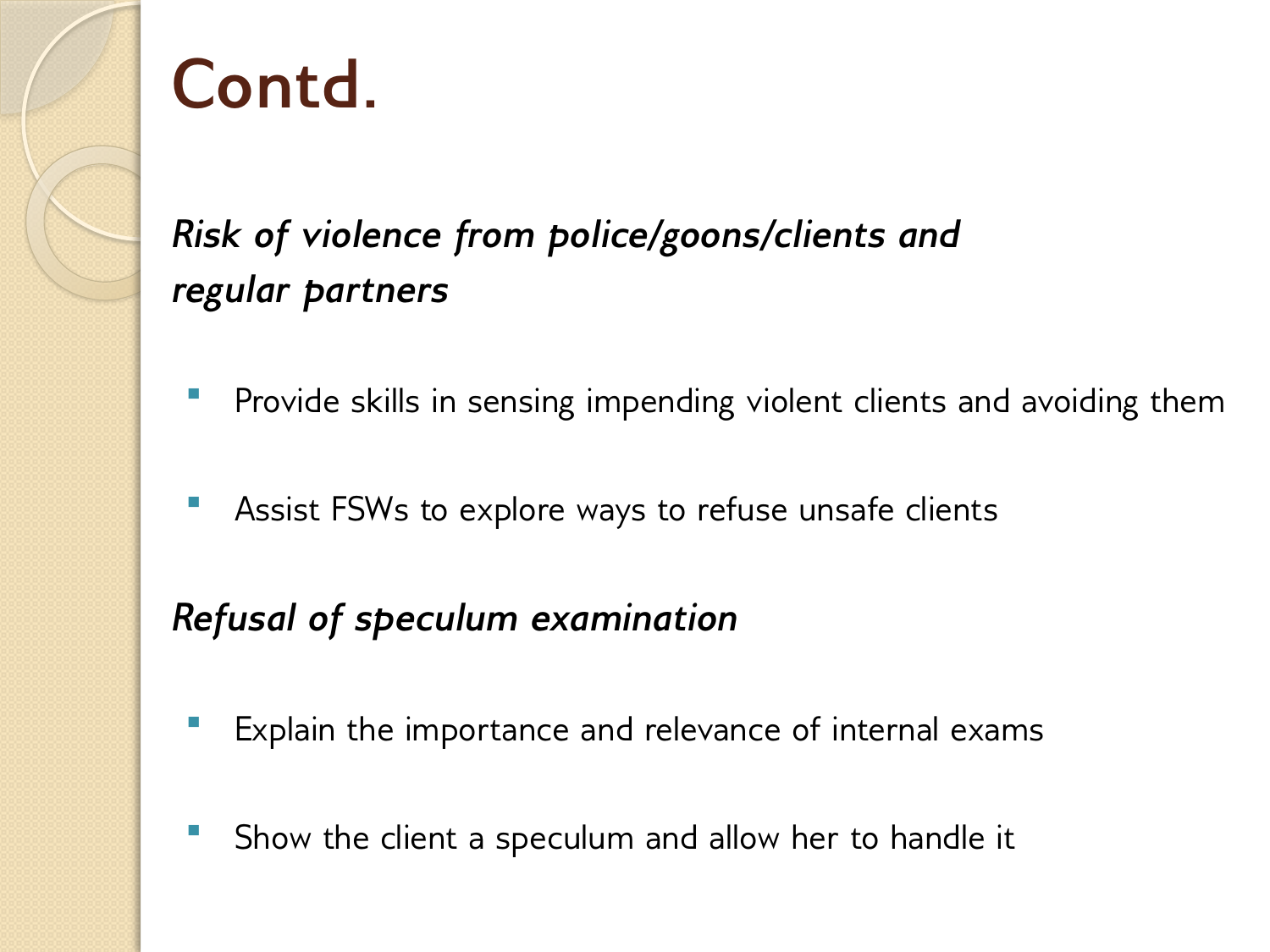

# Contd.
Risk of violence from police/goons/clients and
regular partners

Provide skills in sensing impending violent clients and avoiding them

Assist FSWs to explore ways to refuse unsafe clients

Refusal of speculum examination

Explain the importance and relevance of internal exams

Show the client a speculum and allow her to handle it